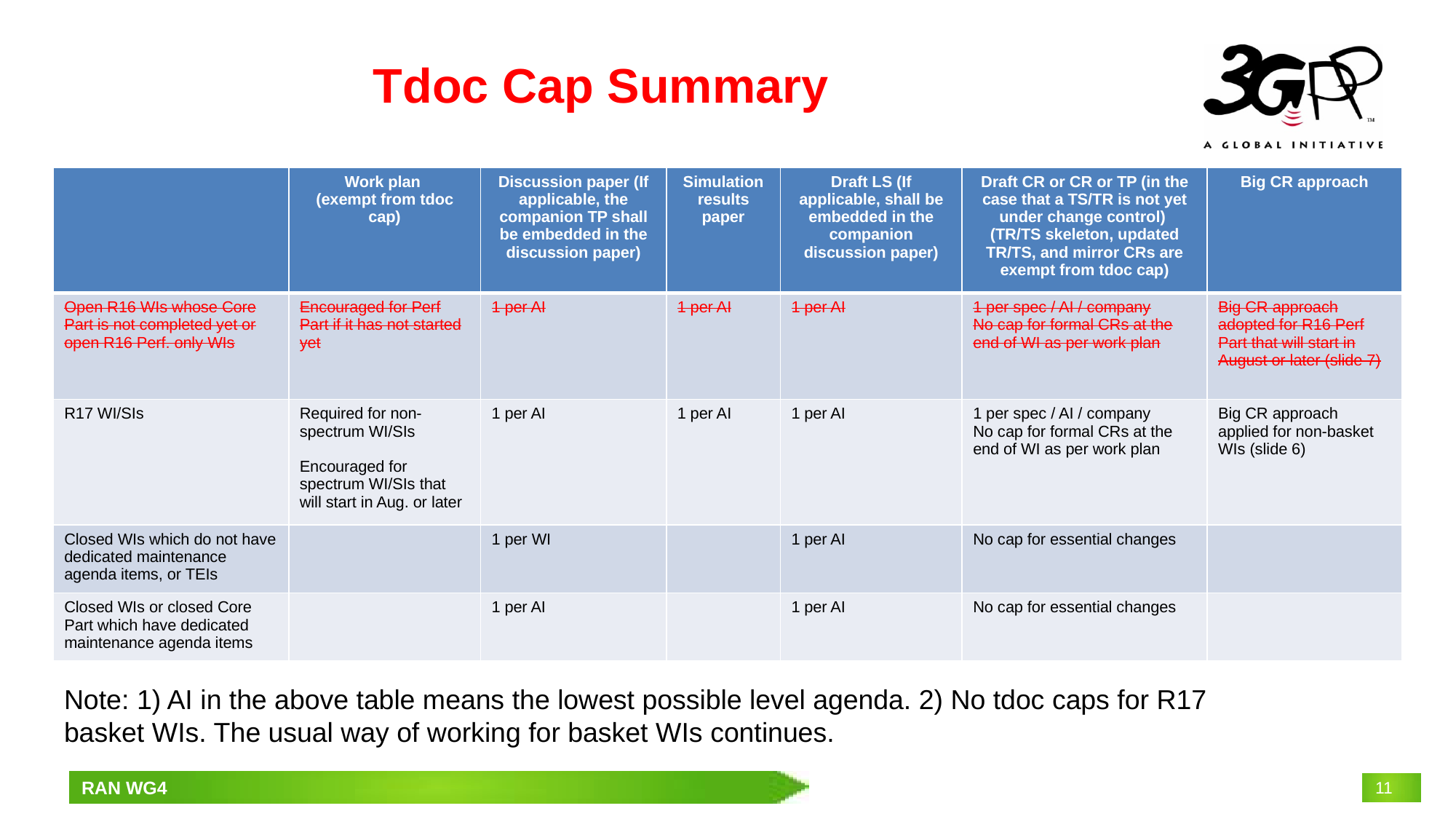

# Tdoc Cap Summary
|  | Work plan (exempt from tdoc cap) | Discussion paper (If applicable, the companion TP shall be embedded in the discussion paper) | Simulation results paper | Draft LS (If applicable, shall be embedded in the companion discussion paper) | Draft CR or CR or TP (in the case that a TS/TR is not yet under change control) (TR/TS skeleton, updated TR/TS, and mirror CRs are exempt from tdoc cap) | Big CR approach |
| --- | --- | --- | --- | --- | --- | --- |
| Open R16 WIs whose Core Part is not completed yet or open R16 Perf. only WIs | Encouraged for Perf Part if it has not started yet | 1 per AI | 1 per AI | 1 per AI | 1 per spec / AI / company No cap for formal CRs at the end of WI as per work plan | Big CR approach adopted for R16 Perf Part that will start in August or later (slide 7) |
| R17 WI/SIs | Required for non-spectrum WI/SIs Encouraged for spectrum WI/SIs that will start in Aug. or later | 1 per AI | 1 per AI | 1 per AI | 1 per spec / AI / company No cap for formal CRs at the end of WI as per work plan | Big CR approach applied for non-basket WIs (slide 6) |
| Closed WIs which do not have dedicated maintenance agenda items, or TEIs |  | 1 per WI |  | 1 per AI | No cap for essential changes |  |
| Closed WIs or closed Core Part which have dedicated maintenance agenda items |  | 1 per AI |  | 1 per AI | No cap for essential changes |  |
Note: 1) AI in the above table means the lowest possible level agenda. 2) No tdoc caps for R17 basket WIs. The usual way of working for basket WIs continues.